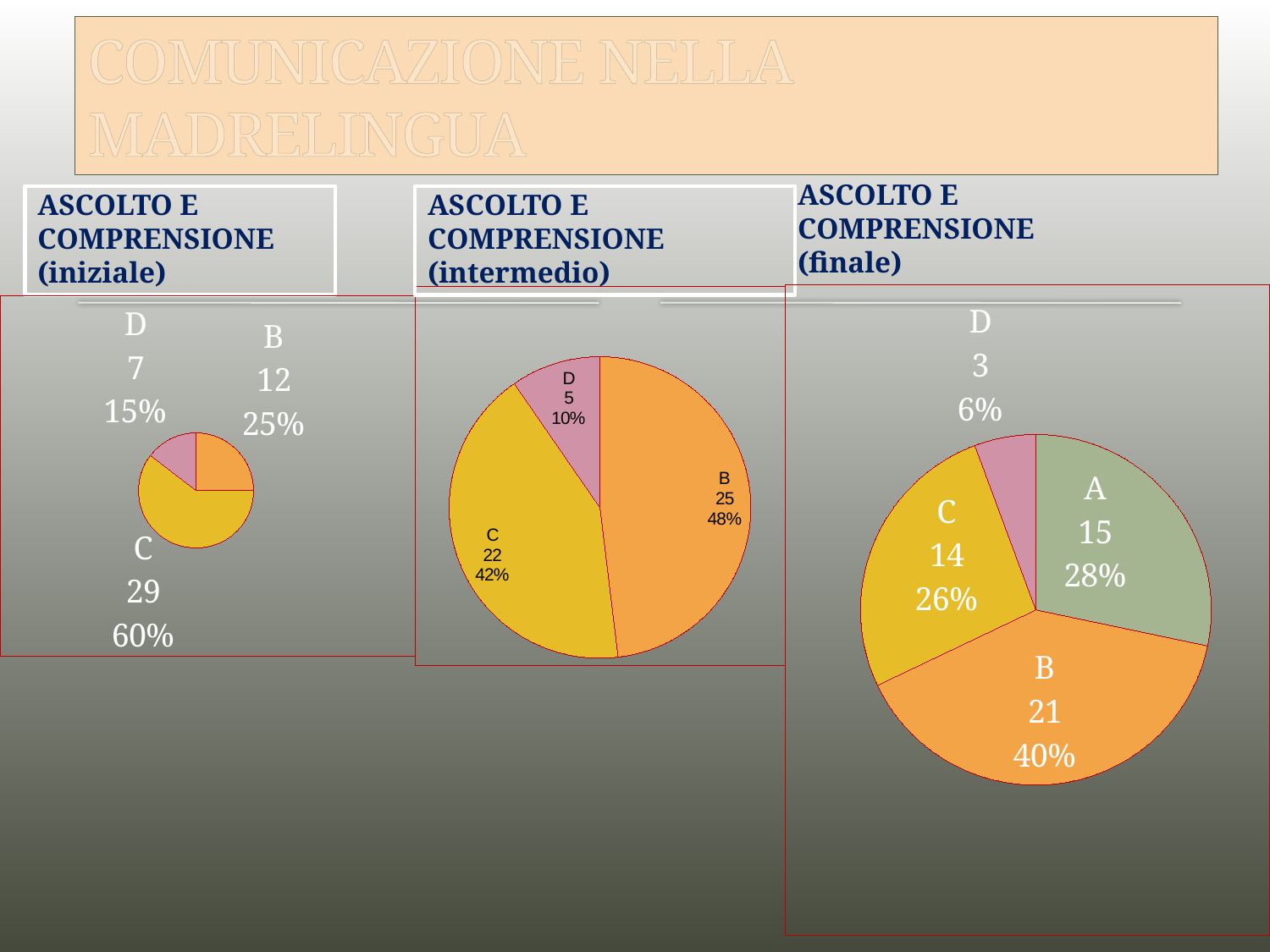

# COMUNICAZIONE NELLA MADRELINGUA
ASCOLTO E COMPRENSIONE
(finale)
ASCOLTO E COMPRENSIONE
(iniziale)
ASCOLTO E COMPRENSIONE
(intermedio)

### Chart

| Category | Vendite |
|---|---|
| A | 15.0 |
| B | 21.0 |
| C | 14.0 |
| D | 3.0 |

### Chart

| Category | Vendite |
|---|---|
| A | 0.0 |
| B | 25.0 |
| C | 22.0 |
| D | 5.0 |

### Chart

| Category | Vendite |
|---|---|
| A | 0.0 |
| B | 12.0 |
| C | 29.0 |
| D | 7.0 |